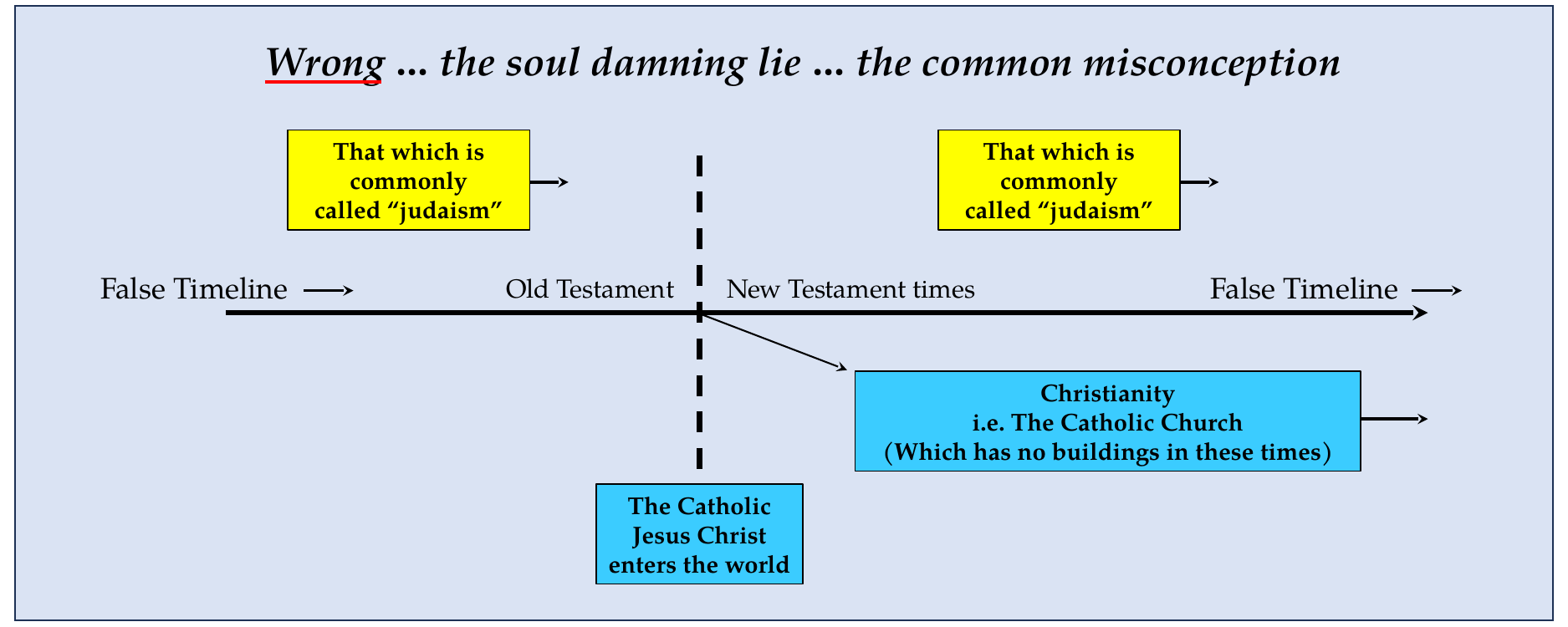

Wrong … the soul damning lie … the common misconception
That which is commonly
called “judaism”
That which is commonly
called “judaism”
False Timeline
False Timeline
Old Testament
New Testament times
Christianity
i.e. The Catholic Church
(Which has no buildings in these times)
The Catholic
Jesus Christ
enters the world